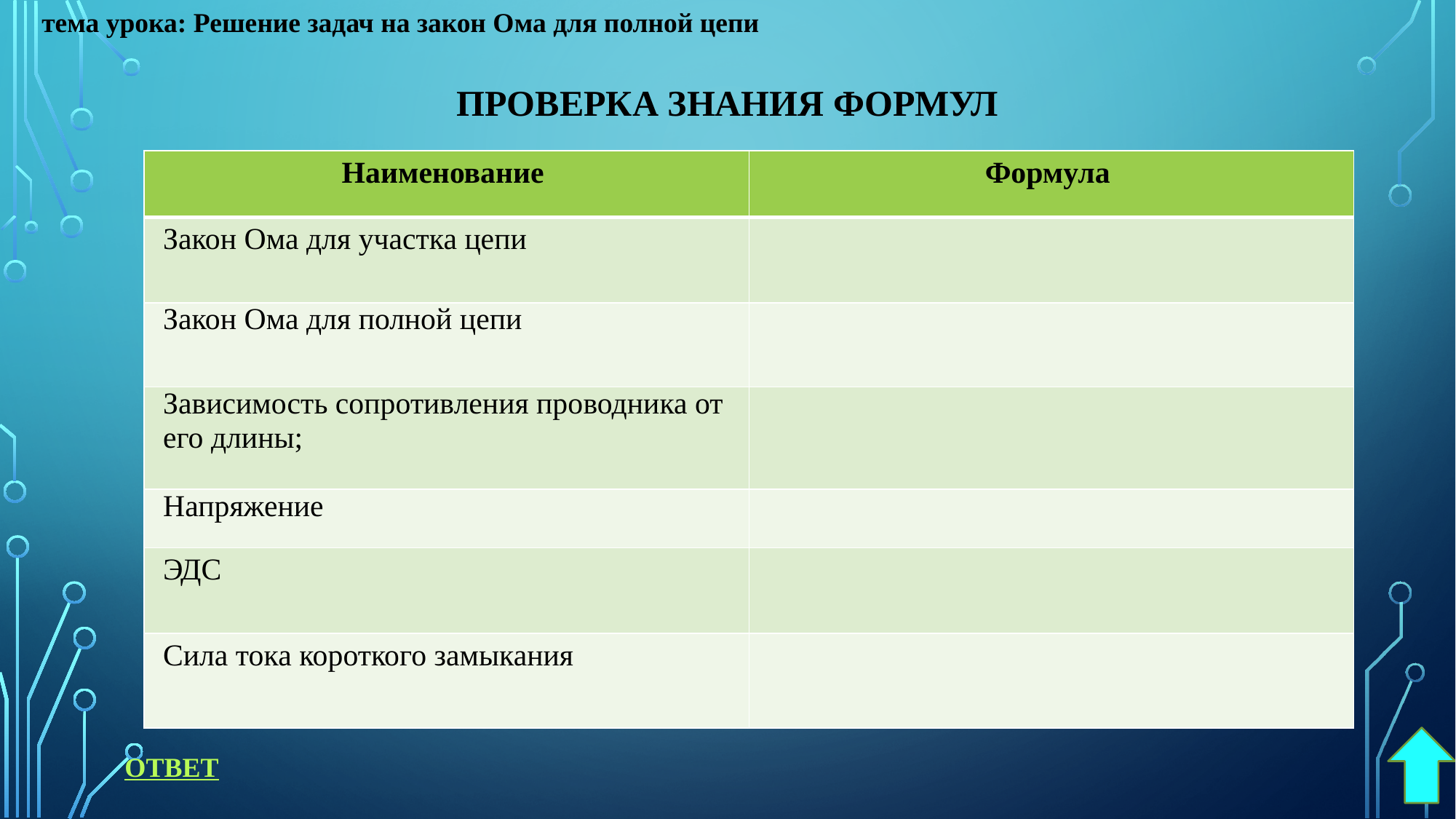

тема урока: Решение задач на закон Ома для полной цепи
ПРОВЕРКА ЗНАНИЯ ФОРМУЛ
| Наименование | Формула |
| --- | --- |
| Закон Ома для участка цепи |  |
| Закон Ома для полной цепи |  |
| Зависимость сопротивления проводника от его длины; |  |
| Напряжение |  |
| ЭДС |  |
| Сила тока короткого замыкания |  |

ОТВЕТ